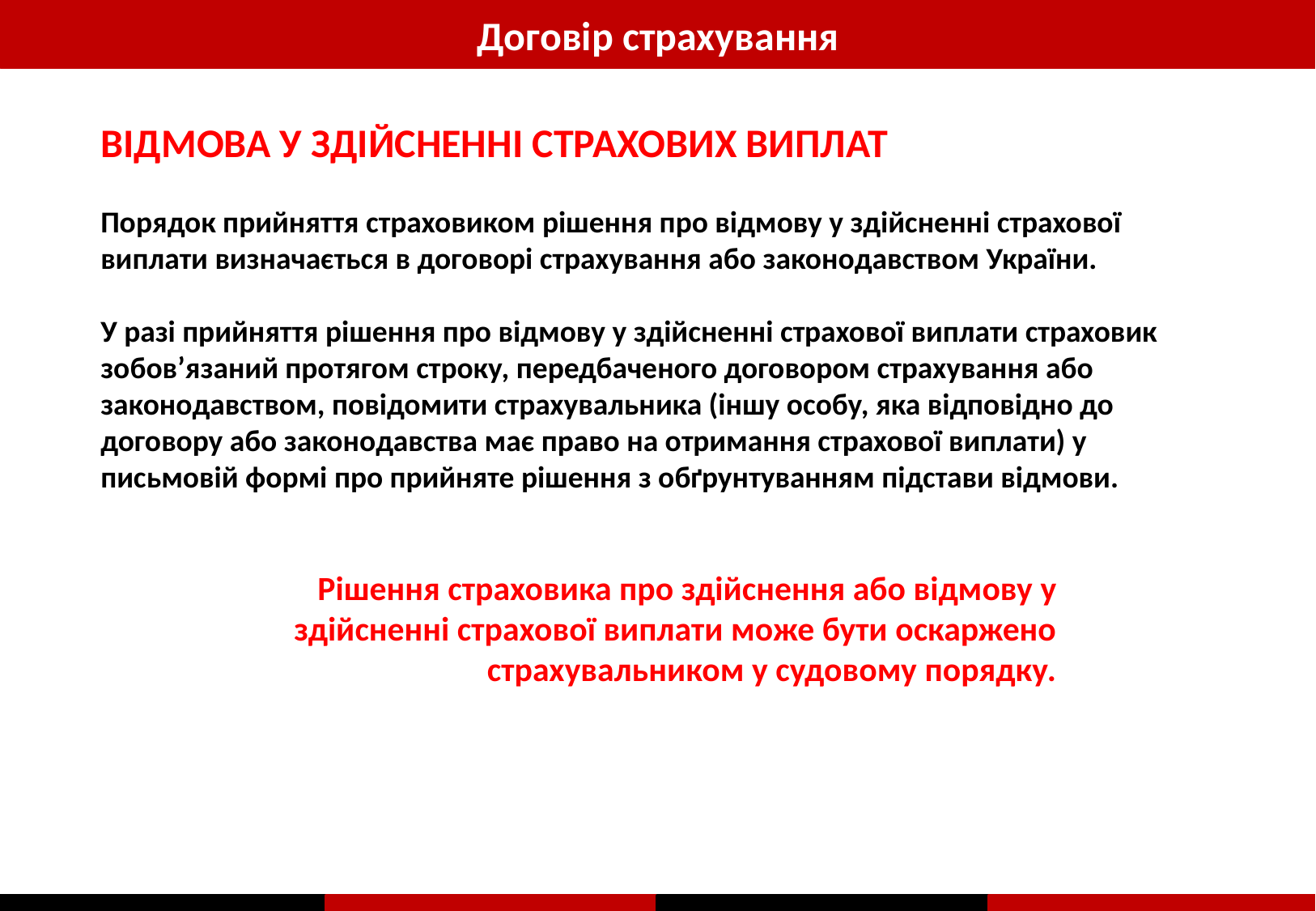

Договір страхування
ВІДМОВА У ЗДІЙСНЕННІ СТРАХОВИХ ВИПЛАТ

Порядок прийняття страховиком рішення про відмову у здійсненні страхової виплати визначається в договорі страхування або законодавством України.

У разі прийняття рішення про відмову у здійсненні страхової виплати страховик зобов’язаний протягом строку, передбаченого договором страхування або законодавством, повідомити страхувальника (іншу особу, яка відповідно до договору або законодавства має право на отримання страхової виплати) у письмовій формі про прийняте рішення з обґрунтуванням підстави відмови.
Рішення страховика про здійснення або відмову у здійсненні страхової виплати може бути оскаржено страхувальником у судовому порядку.